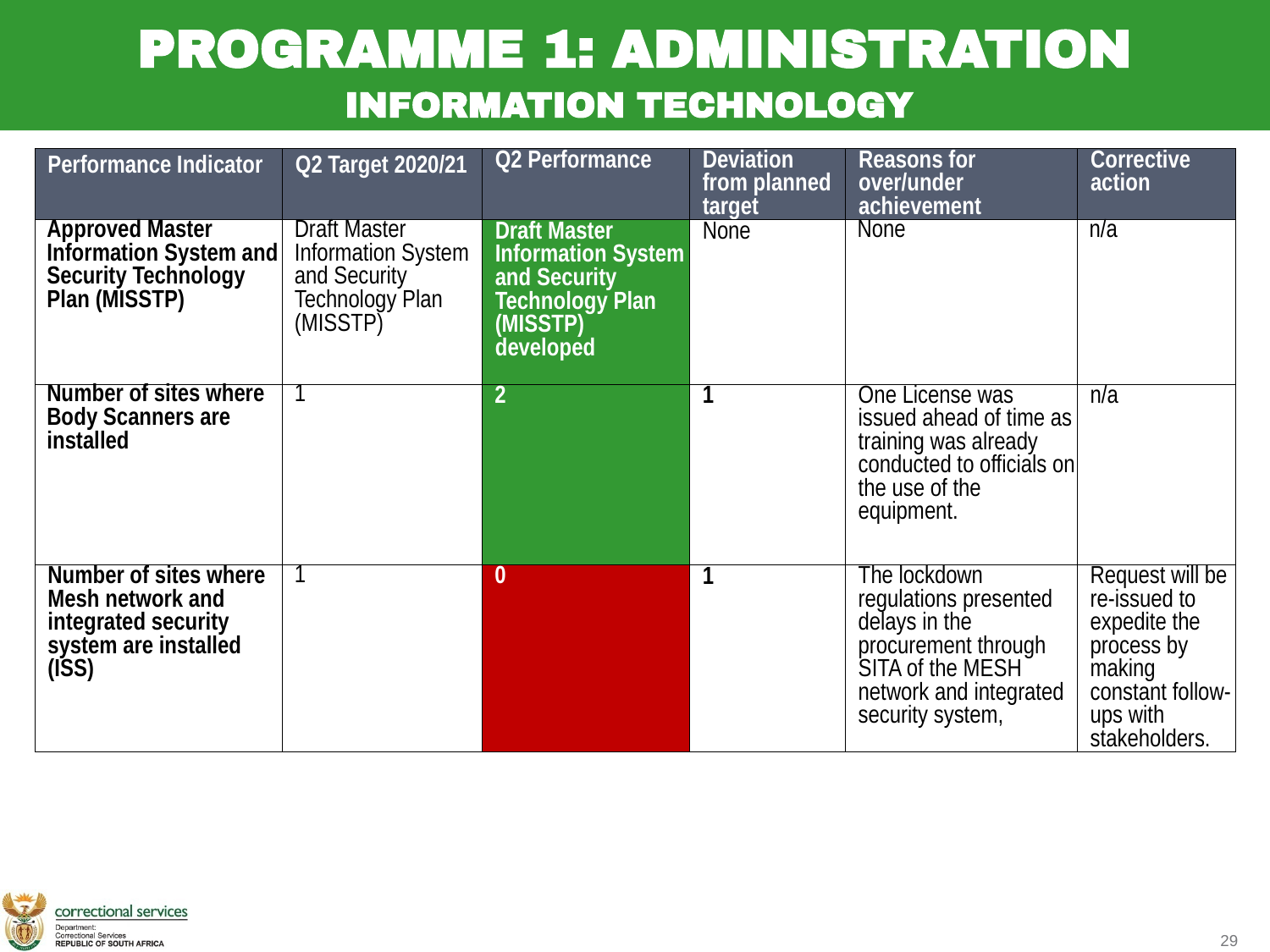

PROGRAMME 1: ADMINISTRATION
INFORMATION TECHNOLOGY
| Performance Indicator | Q2 Target 2020/21 | Q2 Performance | Deviation from planned target | Reasons for over/under achievement | Corrective action |
| --- | --- | --- | --- | --- | --- |
| Approved Master Information System and Security Technology Plan (MISSTP) | Draft Master Information System and Security Technology Plan (MISSTP) | Draft Master Information System and Security Technology Plan (MISSTP) developed | None | None | n/a |
| Number of sites where Body Scanners are installed | 1 | 2 | 1 | One License was issued ahead of time as training was already conducted to officials on the use of the equipment. | n/a |
| Number of sites where Mesh network and integrated security system are installed (ISS) | 1 | 0 | 1 | The lockdown regulations presented delays in the procurement through SITA of the MESH network and integrated security system, | Request will be re-issued to expedite the process by making constant follow-ups with stakeholders. |